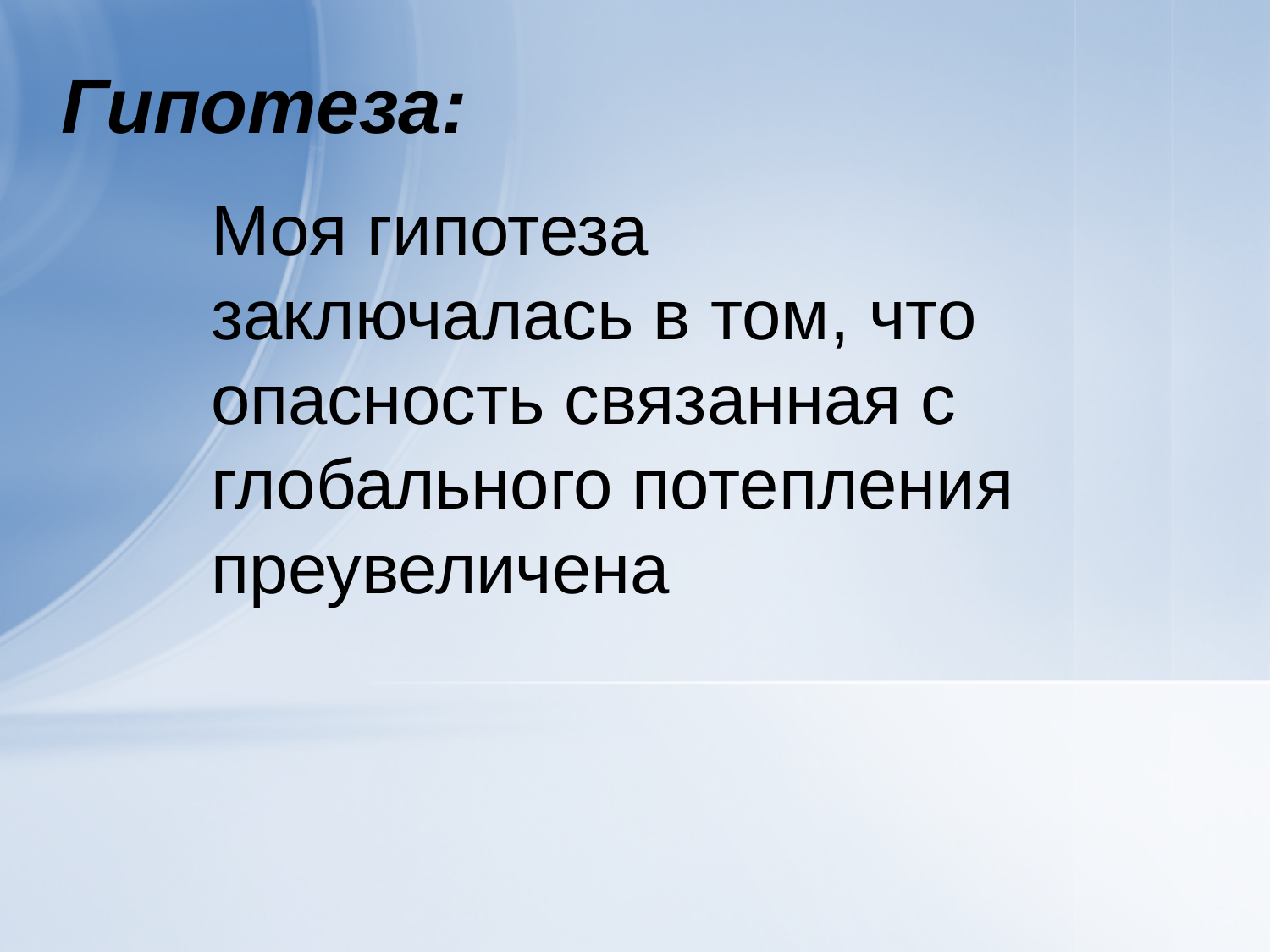

Гипотеза:
Моя гипотеза заключалась в том, что опасность связанная с глобального потепления преувеличена